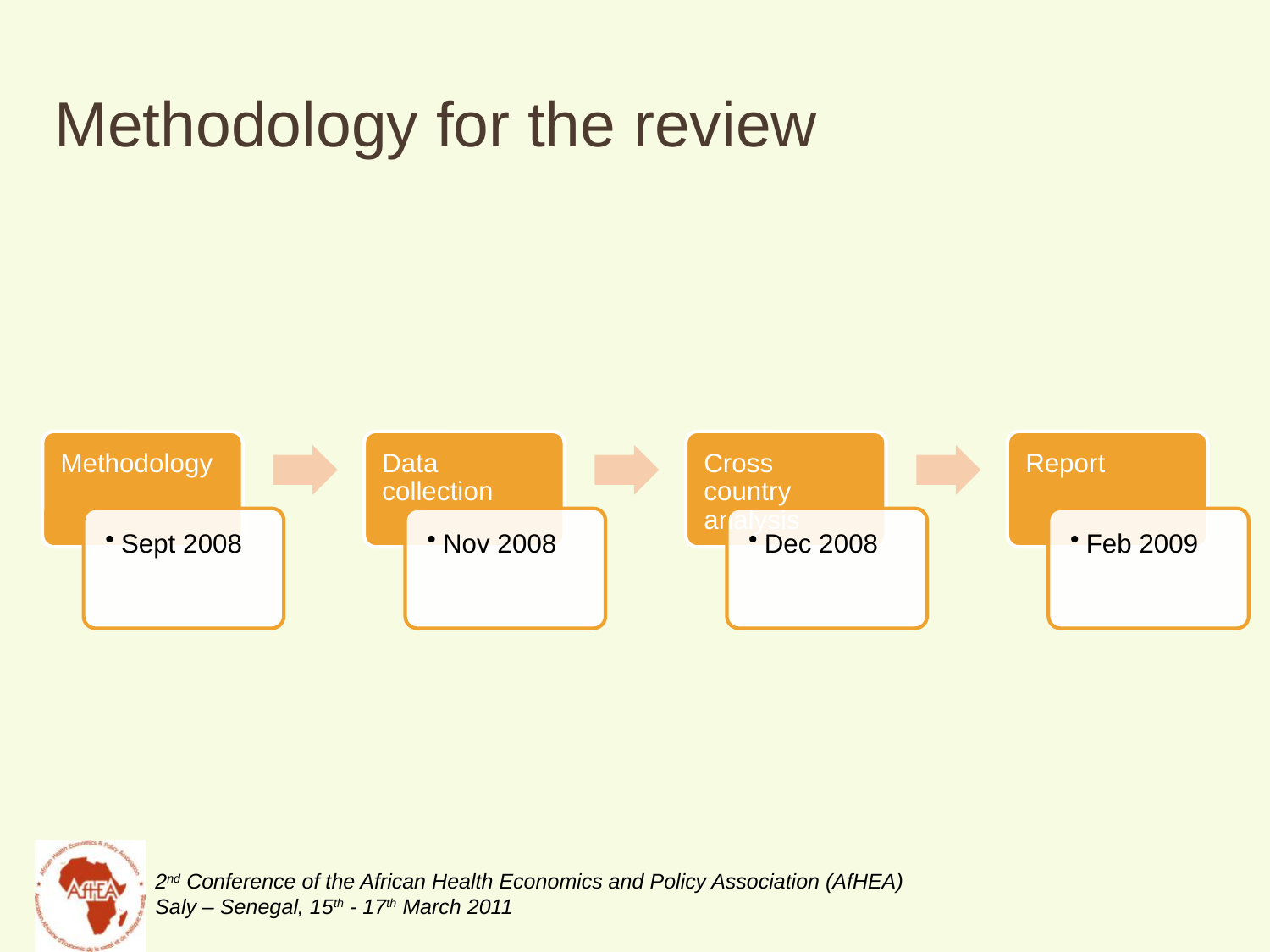

# Methodology for the review
Methodology
Sept 2008

Data collection
Nov 2008

Cross country analysis
Dec 2008

Report
Feb 2009